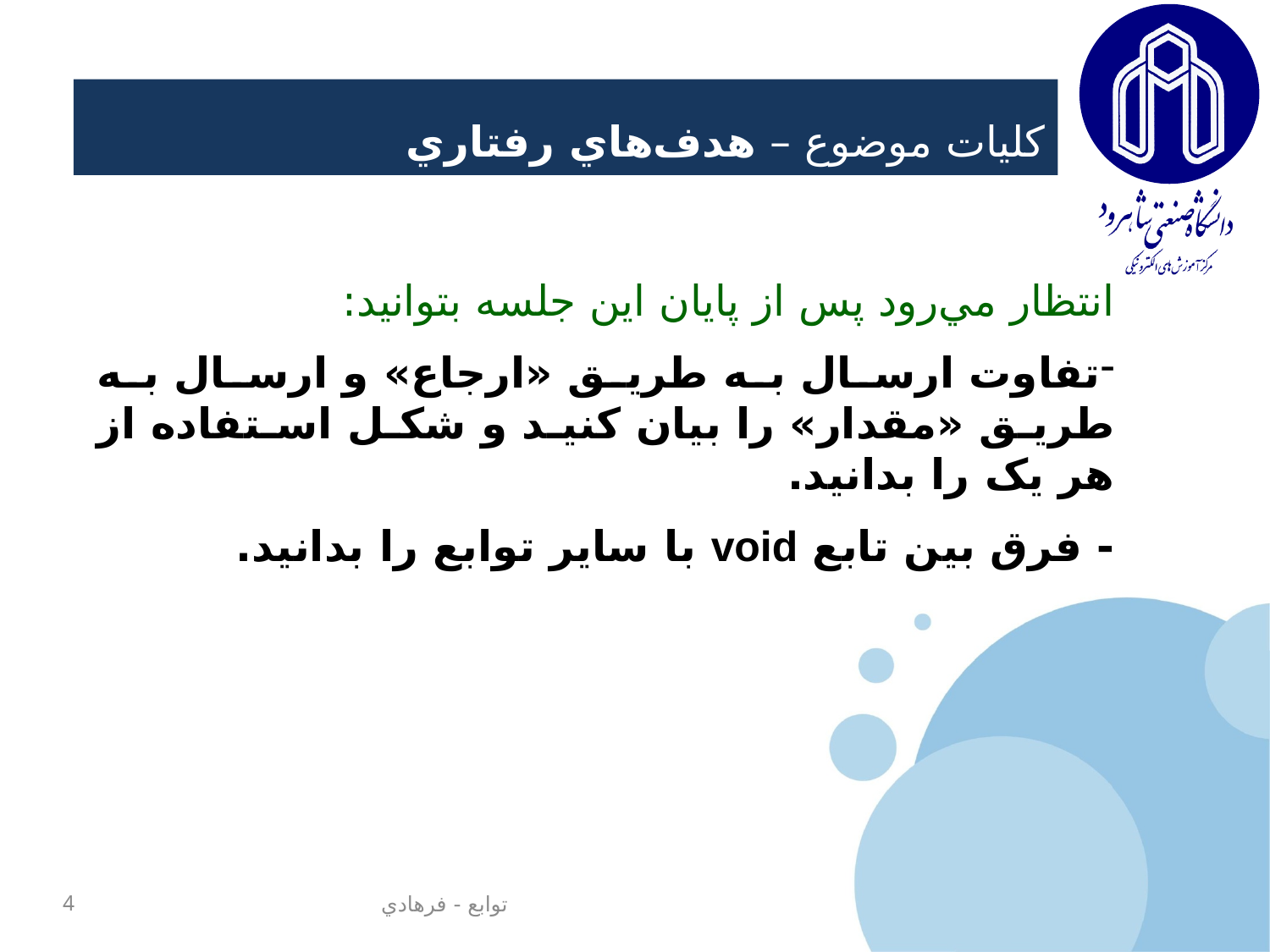

# کلیات موضوع – هدف‌هاي رفتاري
انتظار مي‌رود پس از پايان اين جلسه بتوانيد:
تفاوت ارسال به طريق «ارجاع» و ارسال به طريق «مقدار» را بيان کنيد و شکل استفاده از هر يک را بدانيد.
- فرق بين تابع void با ساير توابع را بدانيد.
4
توابع - فرهادي